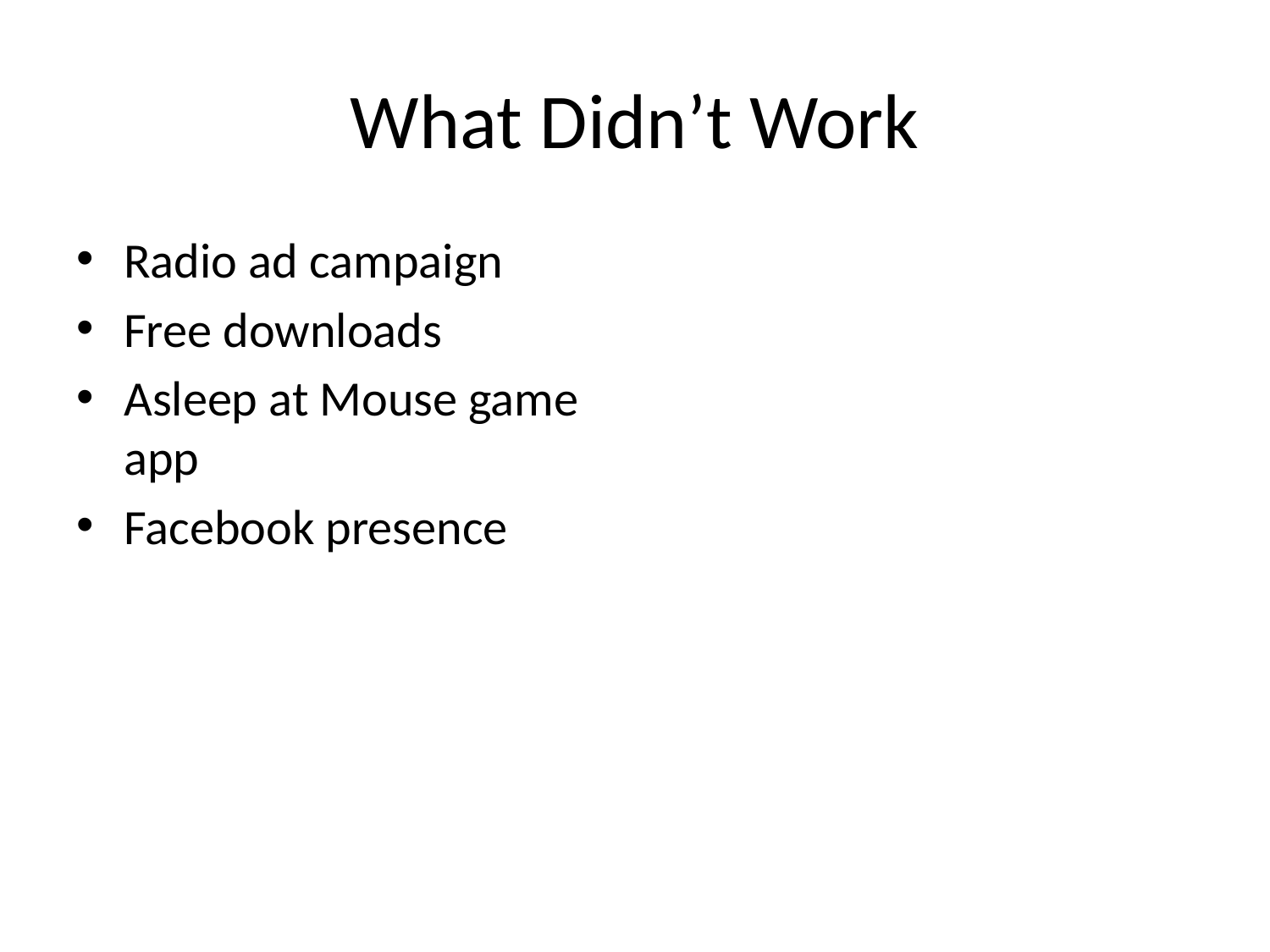

# What Didn’t Work
Radio ad campaign
Free downloads
Asleep at Mouse game app
Facebook presence